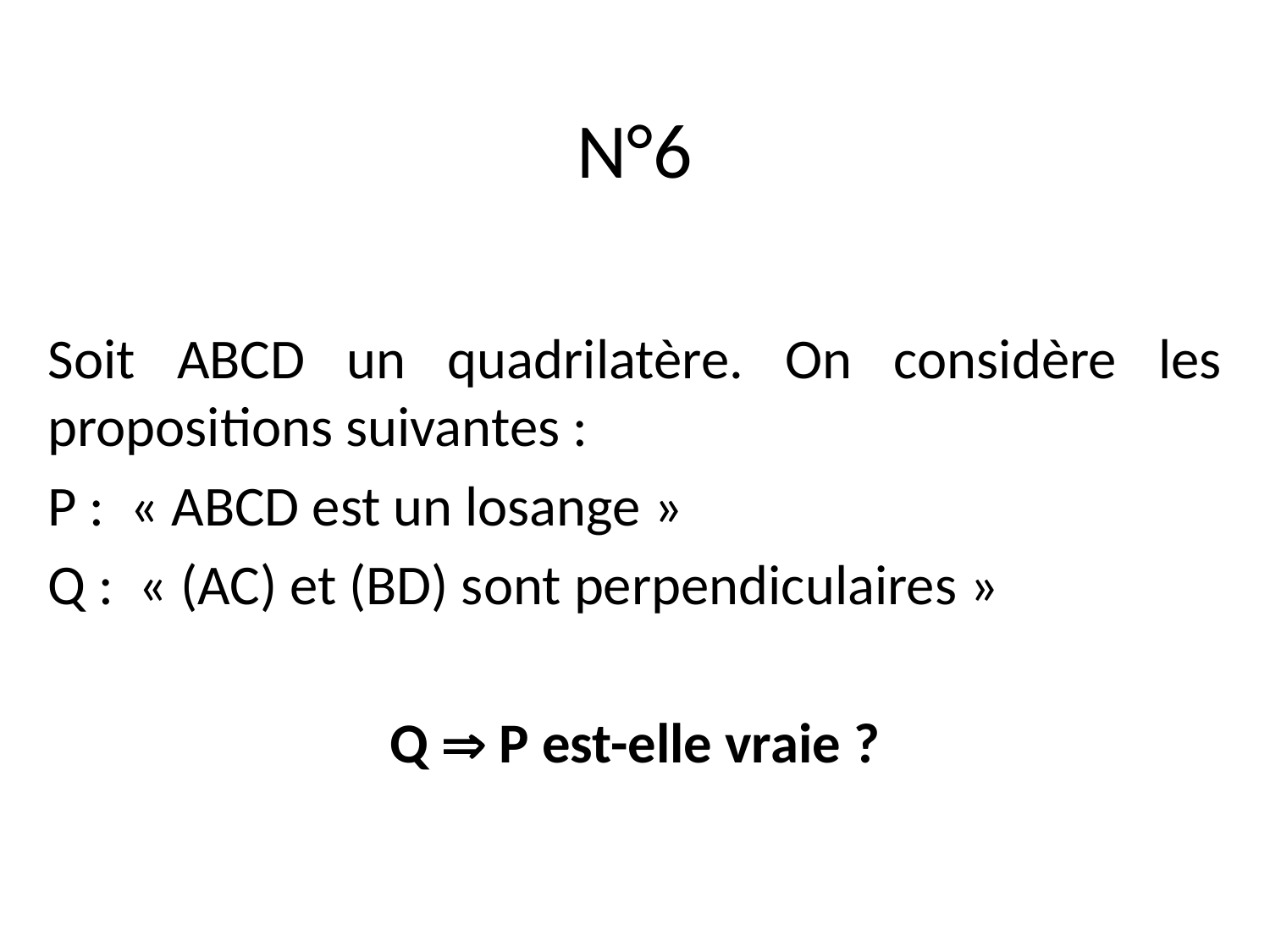

N°6
Soit ABCD un quadrilatère. On considère les propositions suivantes :
P :  « ABCD est un losange »
Q :  « (AC) et (BD) sont perpendiculaires »

Q ⇒ P est-elle vraie ?